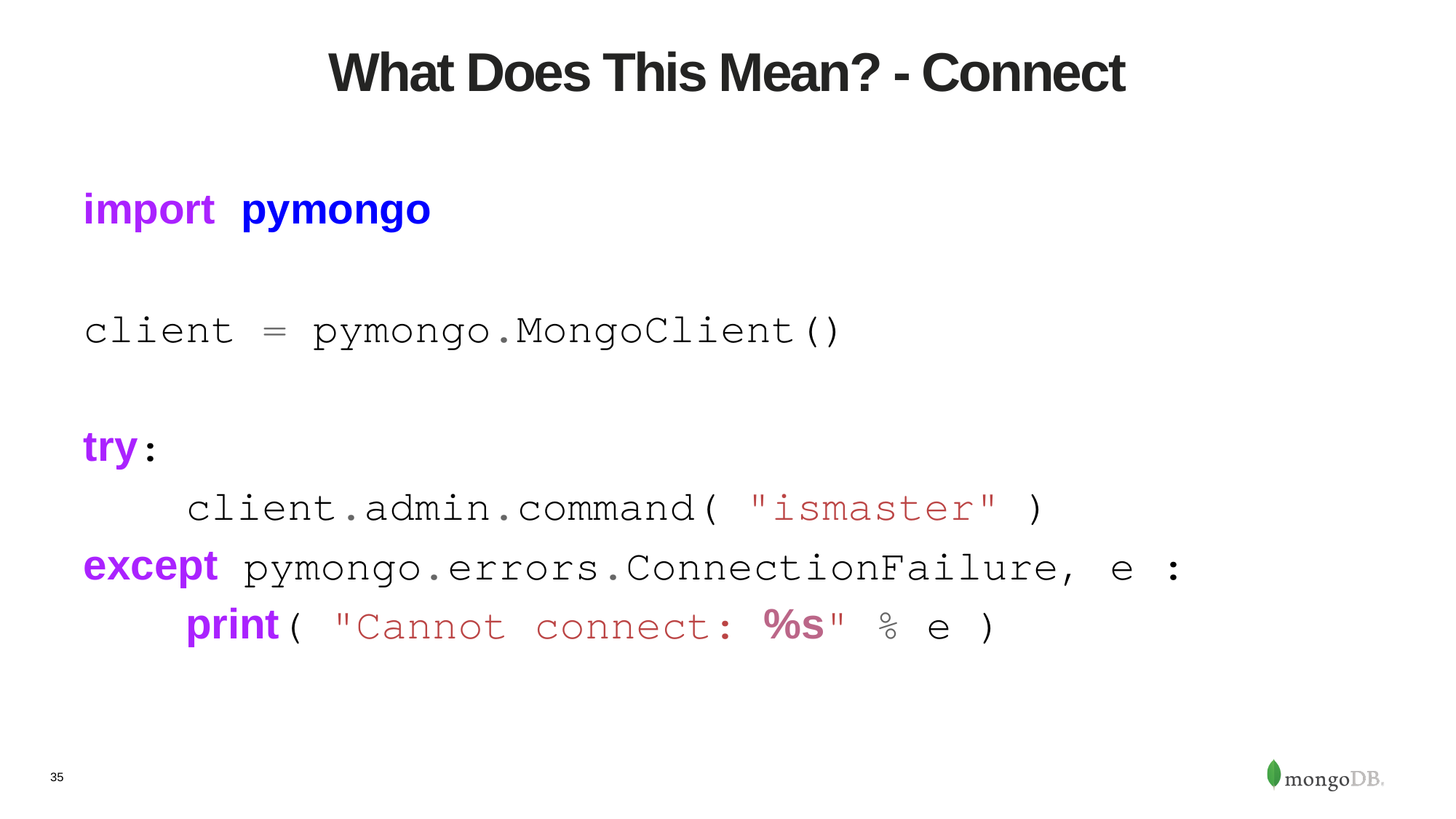

# What Does This Mean? - Connect
import pymongo

client = pymongo.MongoClient()

try:
    client.admin.command( "ismaster" )
except pymongo.errors.ConnectionFailure, e :
    print( "Cannot connect: %s" % e )